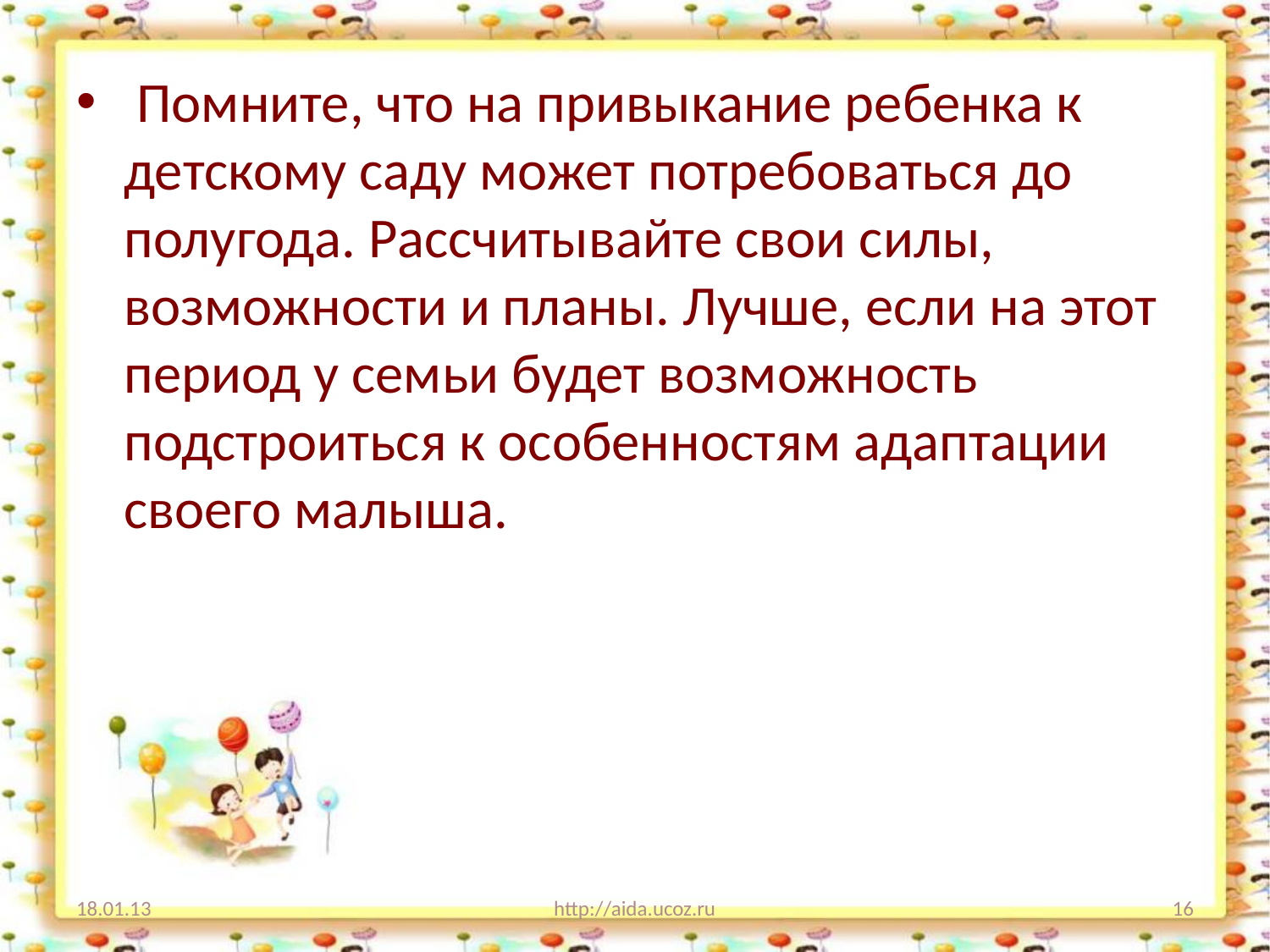

#
 Помните, что на привыкание ребенка к детскому саду может потребоваться до полугода. Рассчитывайте свои силы, возможности и планы. Лучше, если на этот период у семьи будет возможность подстроиться к особенностям адаптации своего малыша.
18.01.13
http://aida.ucoz.ru
16